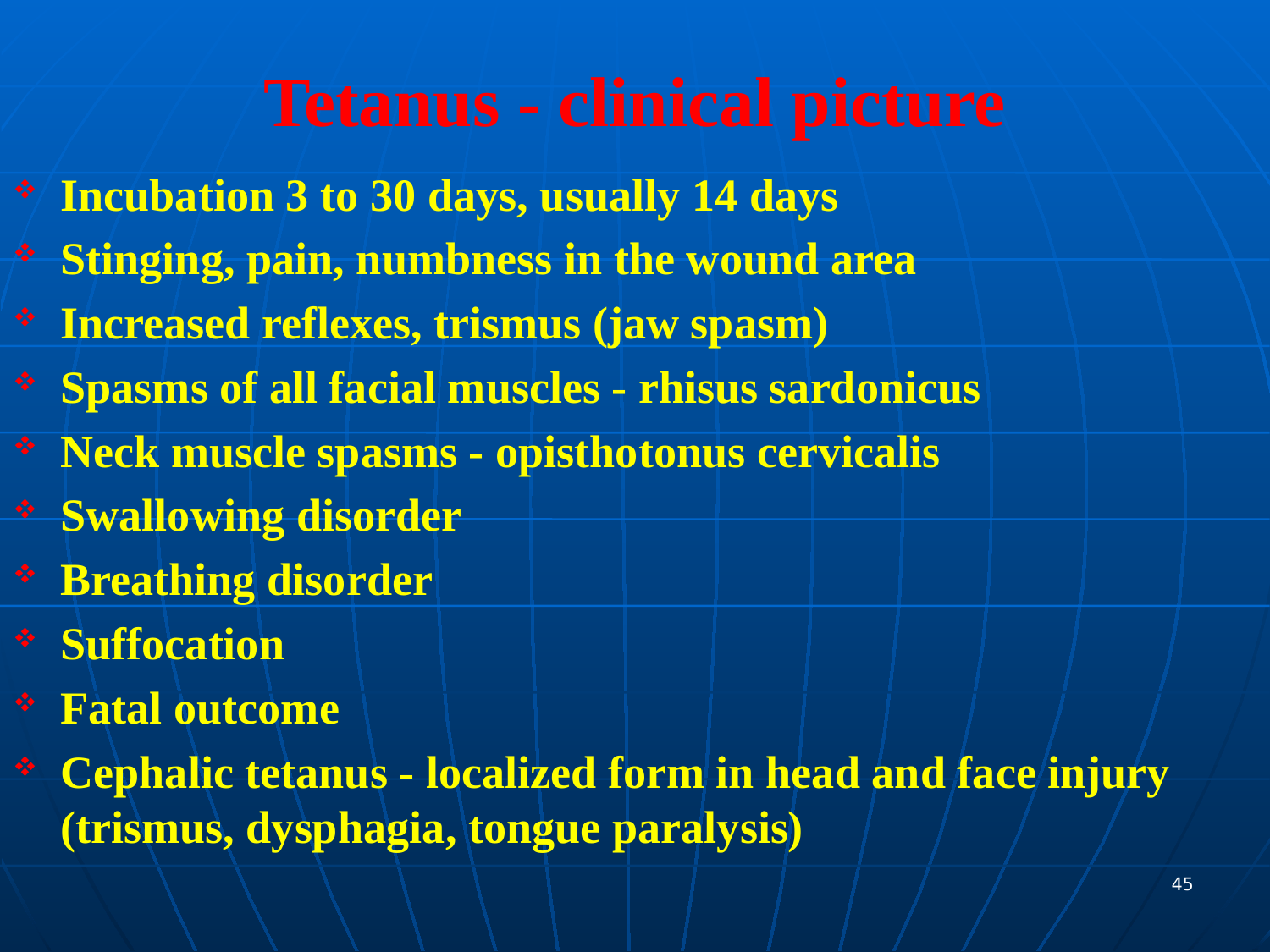

# Tetanus - clinical picture
Incubation 3 to 30 days, usually 14 days
Stinging, pain, numbness in the wound area
Increased reflexes, trismus (jaw spasm)
Spasms of all facial muscles - rhisus sardonicus
Neck muscle spasms - opisthotonus cervicalis
Swallowing disorder
Breathing disorder
Suffocation
Fatal outcome
Cephalic tetanus - localized form in head and face injury (trismus, dysphagia, tongue paralysis)
45